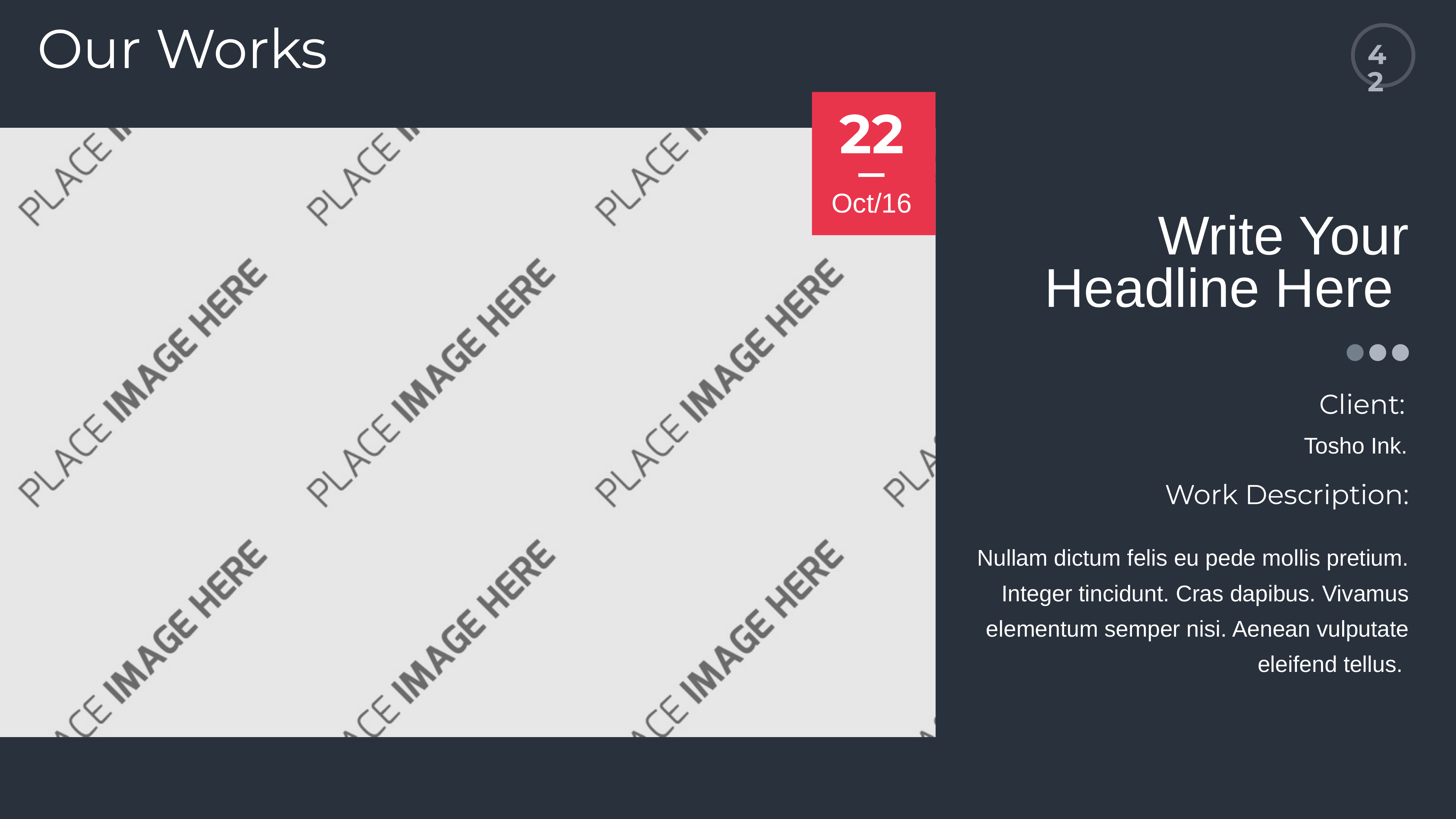

Our Works
42

22

Oct/16
Write Your Headline Here

Client:
Tosho Ink.
Work Description:
Nullam dictum felis eu pede mollis pretium. Integer tincidunt. Cras dapibus. Vivamus elementum semper nisi. Aenean vulputate eleifend tellus.